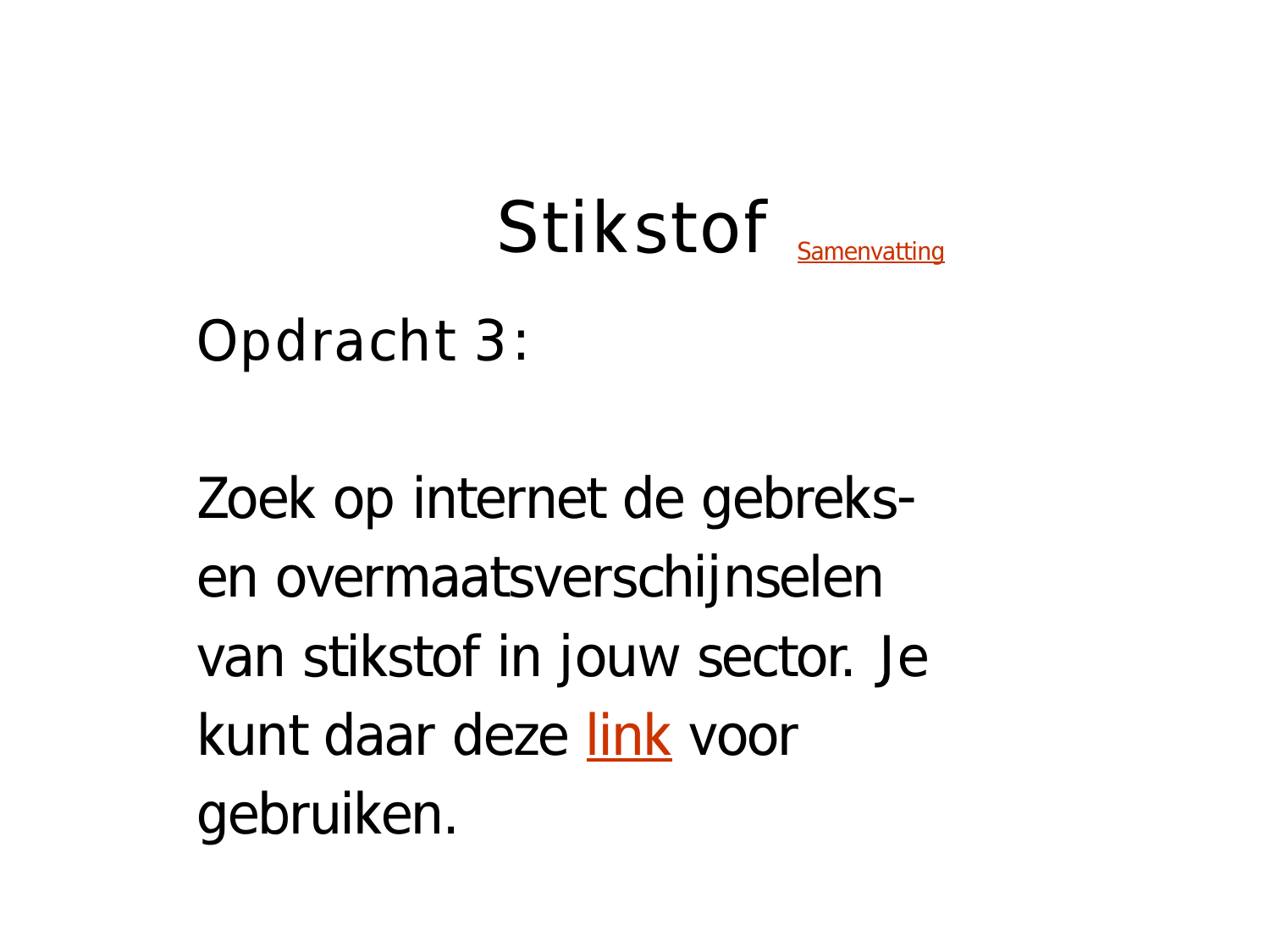

# Stikstof
Samenvatting
Opdracht 3:

Zoek op internet de gebreks-
en overmaatsverschijnselen
van stikstof in jouw sector. Je
kunt daar deze link voor
gebruiken.